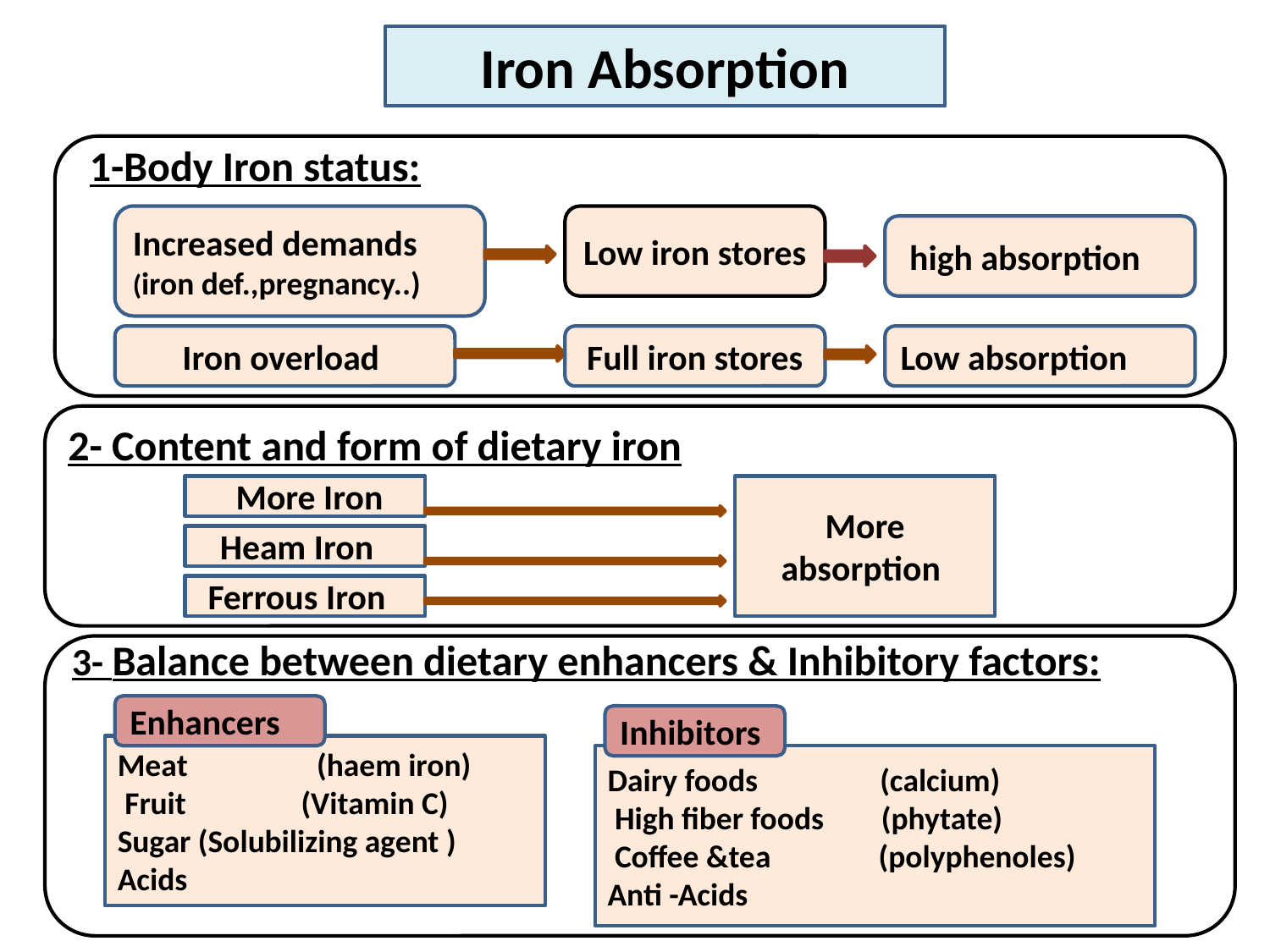

Iron Absorption
 1-Body Iron status:

Increased demands
(iron def.,pregnancy..)
Low iron stores
 high absorption

Iron overload
Full iron stores
Low absorption

2- Content and form of dietary iron

More Iron
More absorption

Heam Iron

Ferrous Iron

3- Balance between dietary enhancers & Inhibitory factors:

Enhancers
Inhibitors

Meat                  (haem iron)
 Fruit                (Vitamin C)
Sugar (Solubilizing agent )
Acids

Dairy foods                 (calcium)
 High fiber foods        (phytate)
 Coffee &tea               (polyphenoles)
Anti -Acids